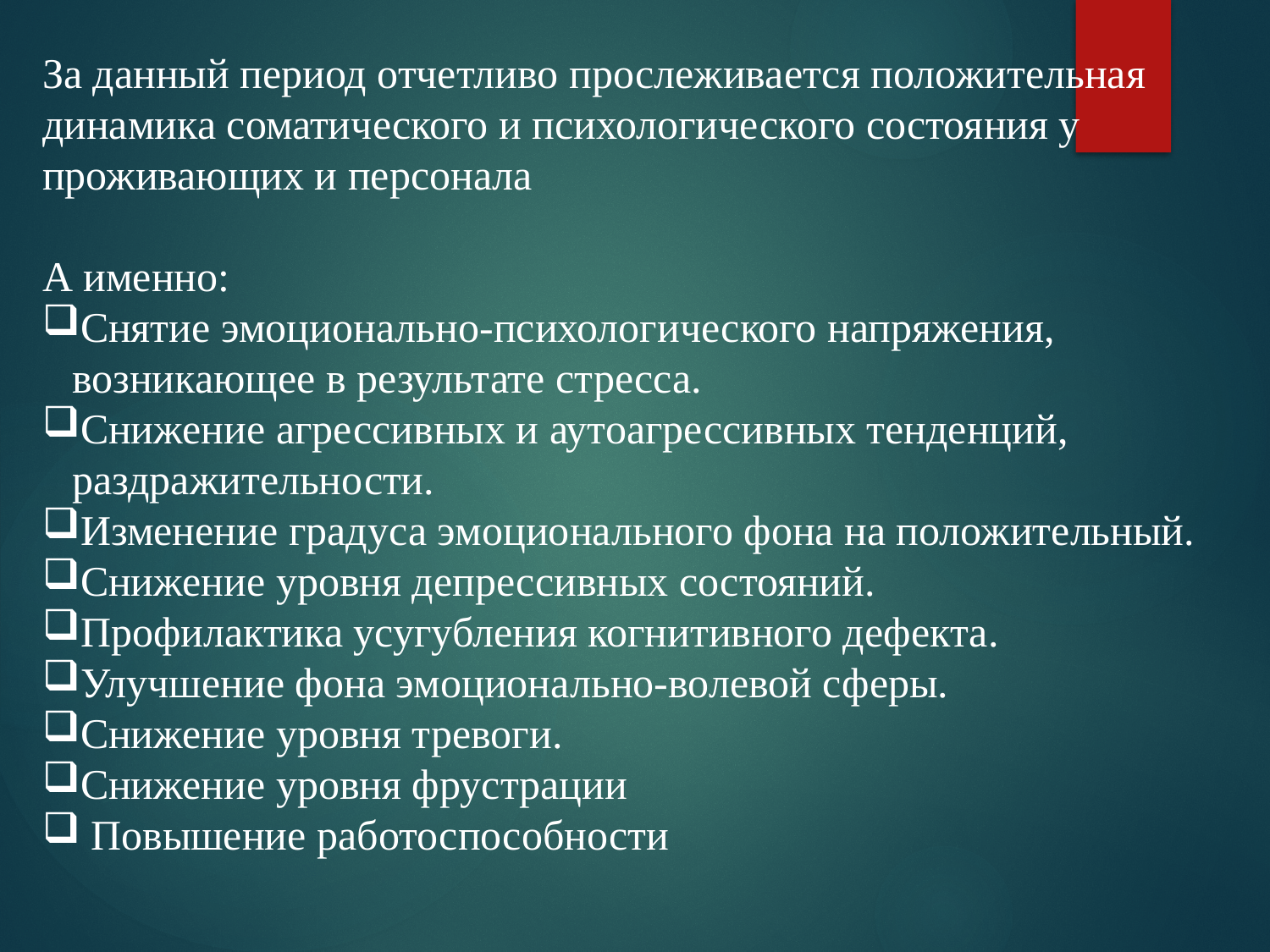

За данный период отчетливо прослеживается положительная динамика соматического и психологического состояния у проживающих и персонала

А именно:
Снятие эмоционально-психологического напряжения, возникающее в результате стресса.
Снижение агрессивных и аутоагрессивных тенденций, раздражительности.
Изменение градуса эмоционального фона на положительный.
Снижение уровня депрессивных состояний.
Профилактика усугубления когнитивного дефекта.
Улучшение фона эмоционально-волевой сферы.
Снижение уровня тревоги.
Снижение уровня фрустрации
 Повышение работоспособности